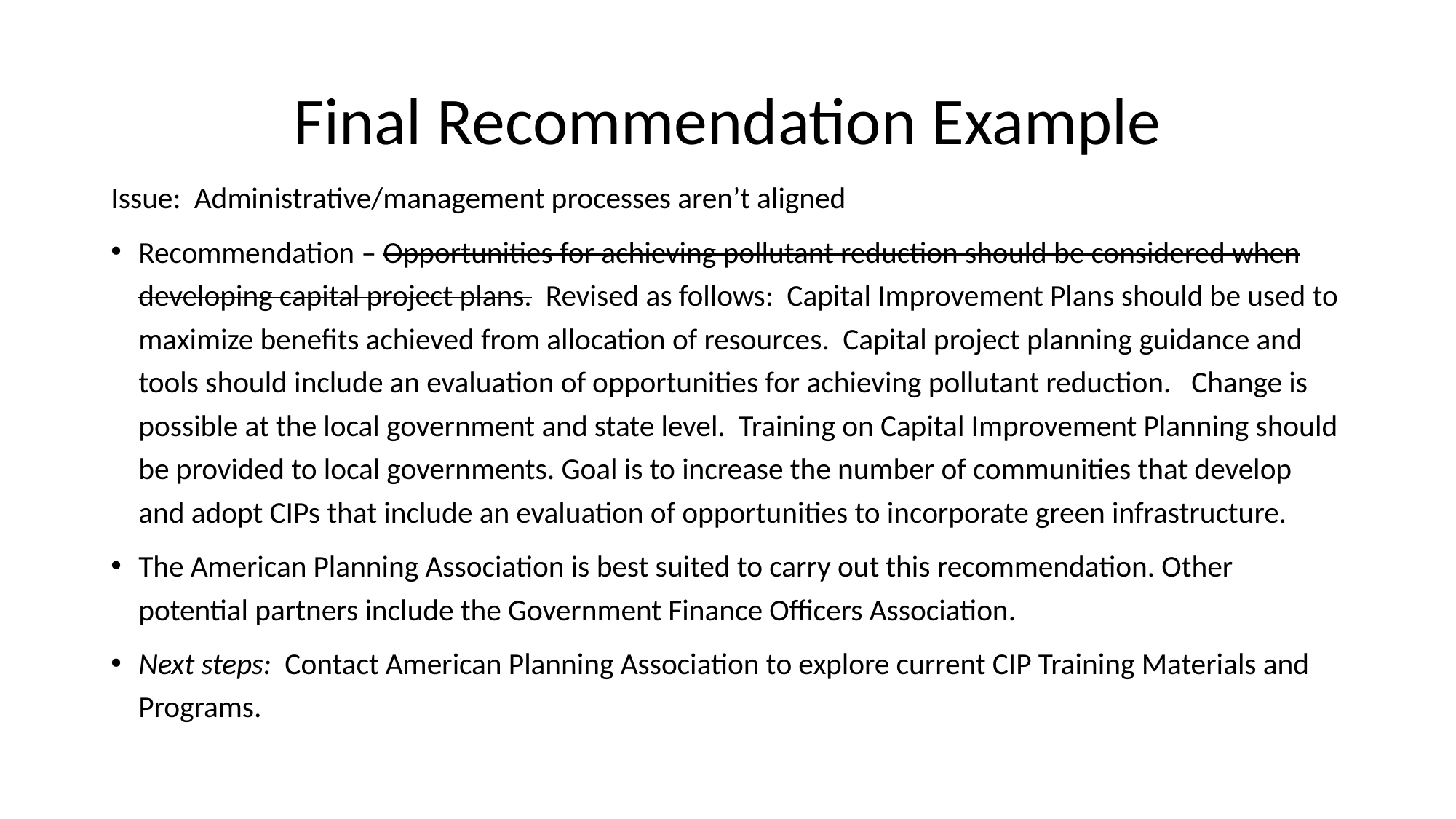

# Final Recommendation Example
Issue:  Administrative/management processes aren’t aligned
Recommendation – Opportunities for achieving pollutant reduction should be considered when developing capital project plans.  Revised as follows:  Capital Improvement Plans should be used to maximize benefits achieved from allocation of resources.  Capital project planning guidance and tools should include an evaluation of opportunities for achieving pollutant reduction.   Change is possible at the local government and state level.  Training on Capital Improvement Planning should be provided to local governments. Goal is to increase the number of communities that develop and adopt CIPs that include an evaluation of opportunities to incorporate green infrastructure.
The American Planning Association is best suited to carry out this recommendation. Other potential partners include the Government Finance Officers Association.
Next steps:  Contact American Planning Association to explore current CIP Training Materials and Programs.